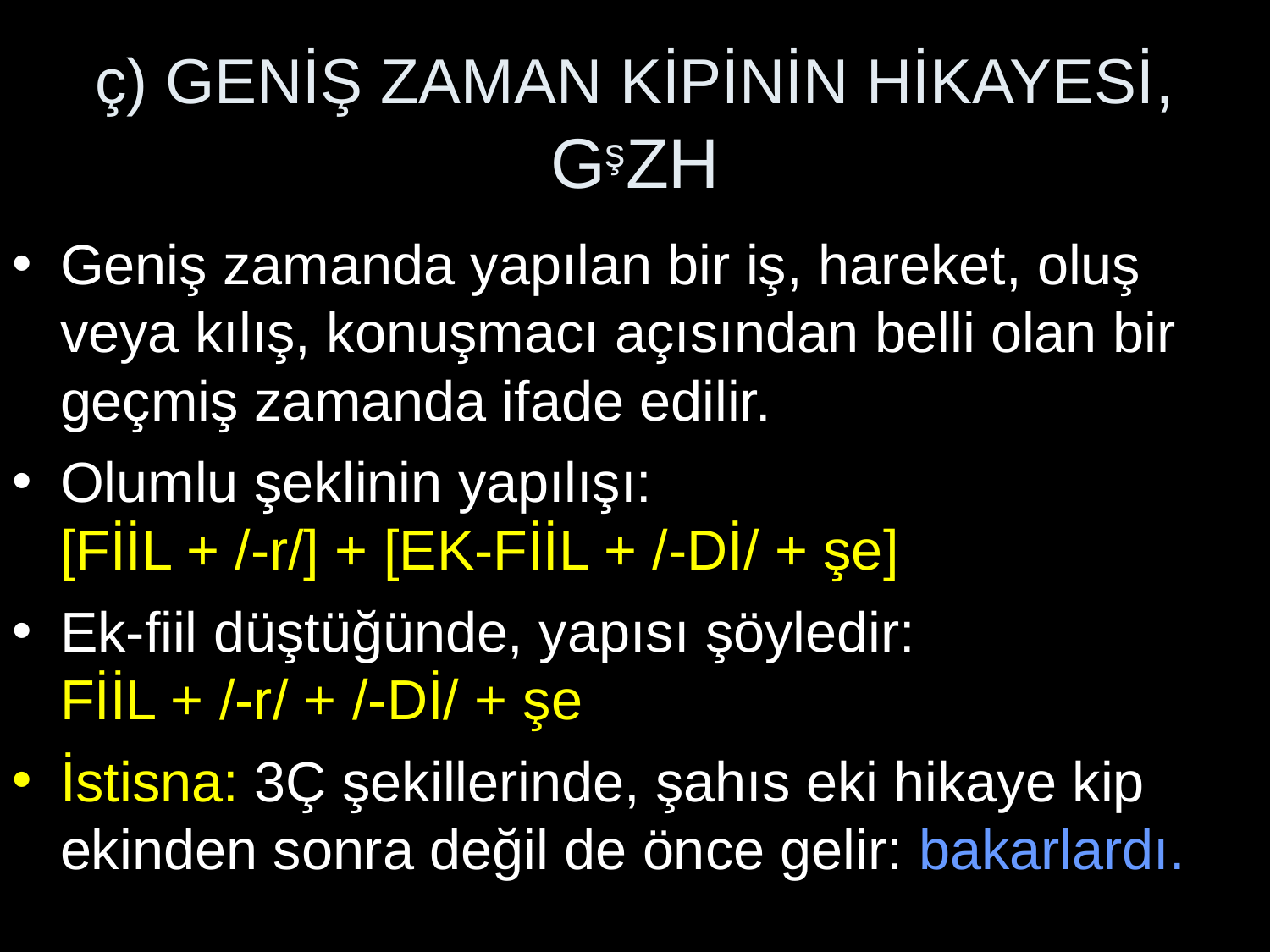

# ç) GENİŞ ZAMAN KİPİNİN HİKAYESİ, GşZH
Geniş zamanda yapılan bir iş, hareket, oluş veya kılış, konuşmacı açısından belli olan bir geçmiş zamanda ifade edilir.
Olumlu şeklinin yapılışı:
[FİİL + /-r/] + [EK-FİİL + /-Dİ/ + şe]
Ek-fiil düştüğünde, yapısı şöyledir:
FİİL + /-r/ + /-Dİ/ + şe
İstisna: 3Ç şekillerinde, şahıs eki hikaye kip ekinden sonra değil de önce gelir: bakarlardı.